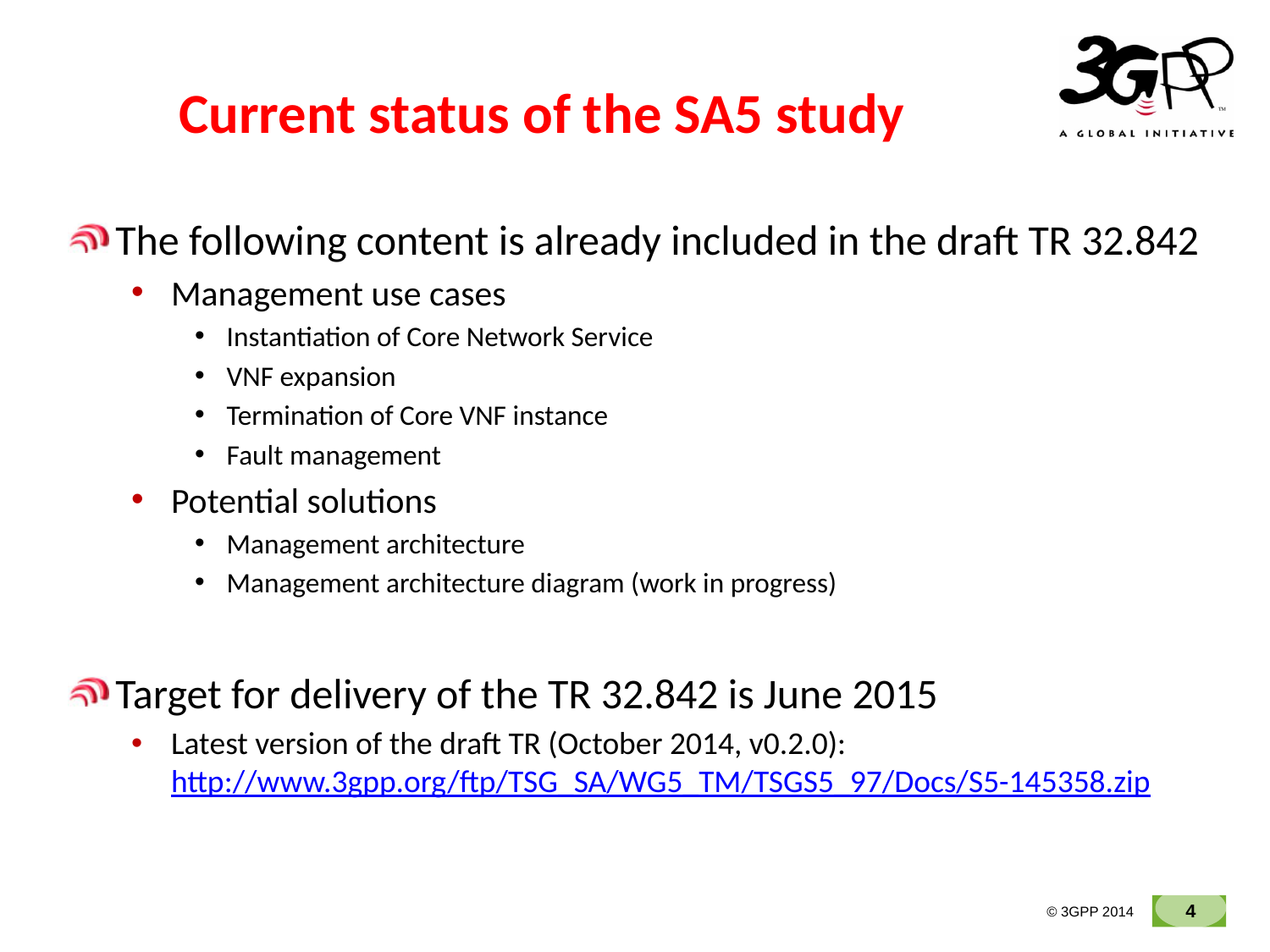

# Current status of the SA5 study
The following content is already included in the draft TR 32.842
Management use cases
Instantiation of Core Network Service
VNF expansion
Termination of Core VNF instance
Fault management
Potential solutions
Management architecture
Management architecture diagram (work in progress)

Target for delivery of the TR 32.842 is June 2015
Latest version of the draft TR (October 2014, v0.2.0): http://www.3gpp.org/ftp/TSG_SA/WG5_TM/TSGS5_97/Docs/S5-145358.zip